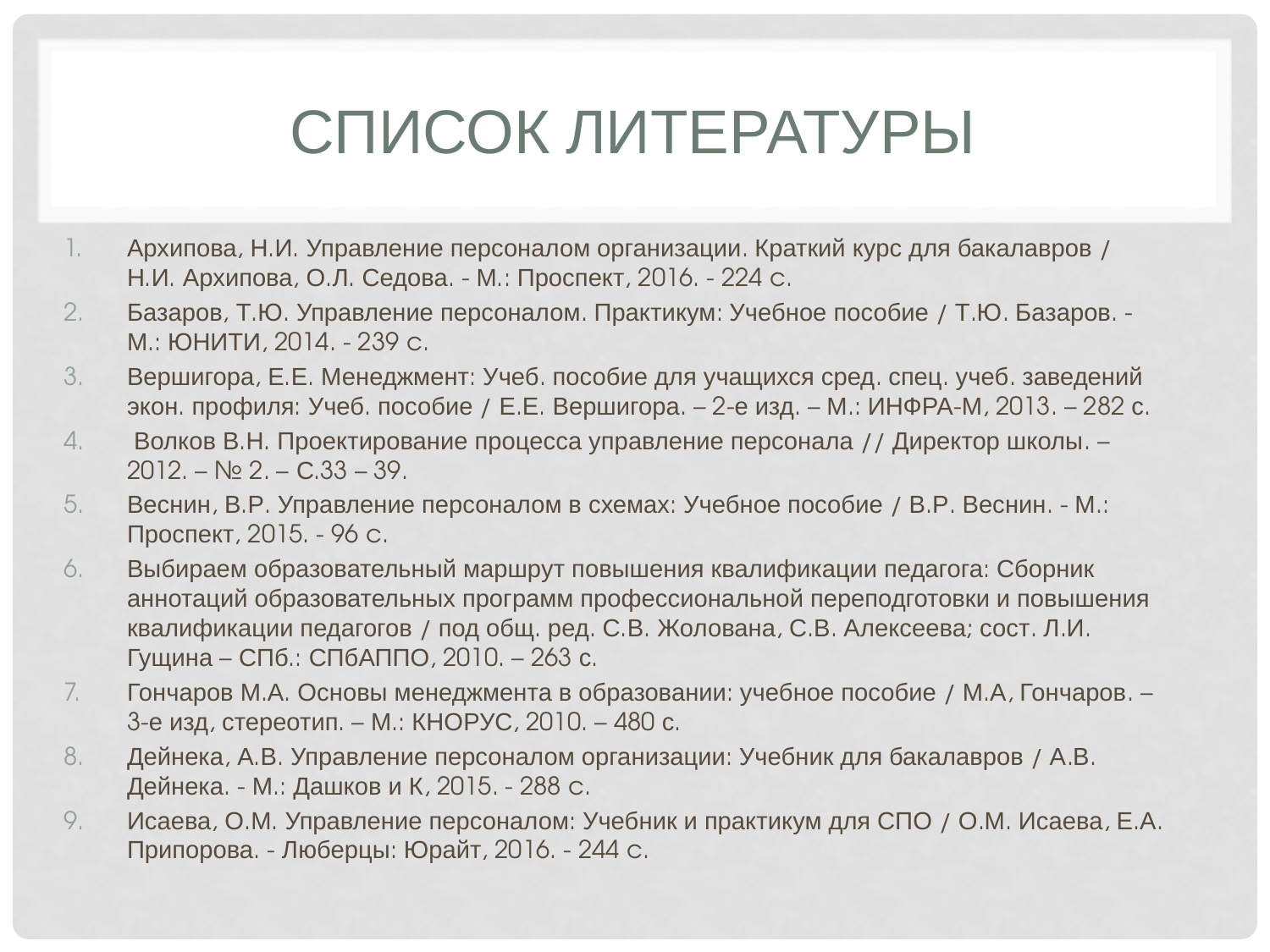

# Список литературы
Архипова, Н.И. Управление персоналом организации. Краткий курс для бакалавров / Н.И. Архипова, О.Л. Седова. - М.: Проспект, 2016. - 224 c.
Базаров, Т.Ю. Управление персоналом. Практикум: Учебное пособие / Т.Ю. Базаров. - М.: ЮНИТИ, 2014. - 239 c.
Вершигора, Е.Е. Менеджмент: Учеб. пособие для учащихся сред. спец. учеб. заведений экон. профиля: Учеб. пособие / Е.Е. Вершигора. – 2-е изд. – М.: ИНФРА-М, 2013. – 282 с.
 Волков В.Н. Проектирование процесса управление персонала // Директор школы. – 2012. – № 2. – С.33 – 39.
Веснин, В.Р. Управление персоналом в схемах: Учебное пособие / В.Р. Веснин. - М.: Проспект, 2015. - 96 c.
Выбираем образовательный маршрут повышения квалификации педагога: Сборник аннотаций образовательных программ профессиональной переподготовки и повышения квалификации педагогов / под общ. ред. С.В. Жолована, С.В. Алексеева; сост. Л.И. Гущина – СПб.: СПбАППО, 2010. – 263 с.
Гончаров М.А. Основы менеджмента в образовании: учебное пособие / М.А, Гончаров. – 3-е изд, стереотип. – М.: КНОРУС, 2010. – 480 с.
Дейнека, А.В. Управление персоналом организации: Учебник для бакалавров / А.В. Дейнека. - М.: Дашков и К, 2015. - 288 c.
Исаева, О.М. Управление персоналом: Учебник и практикум для СПО / О.М. Исаева, Е.А. Припорова. - Люберцы: Юрайт, 2016. - 244 c.